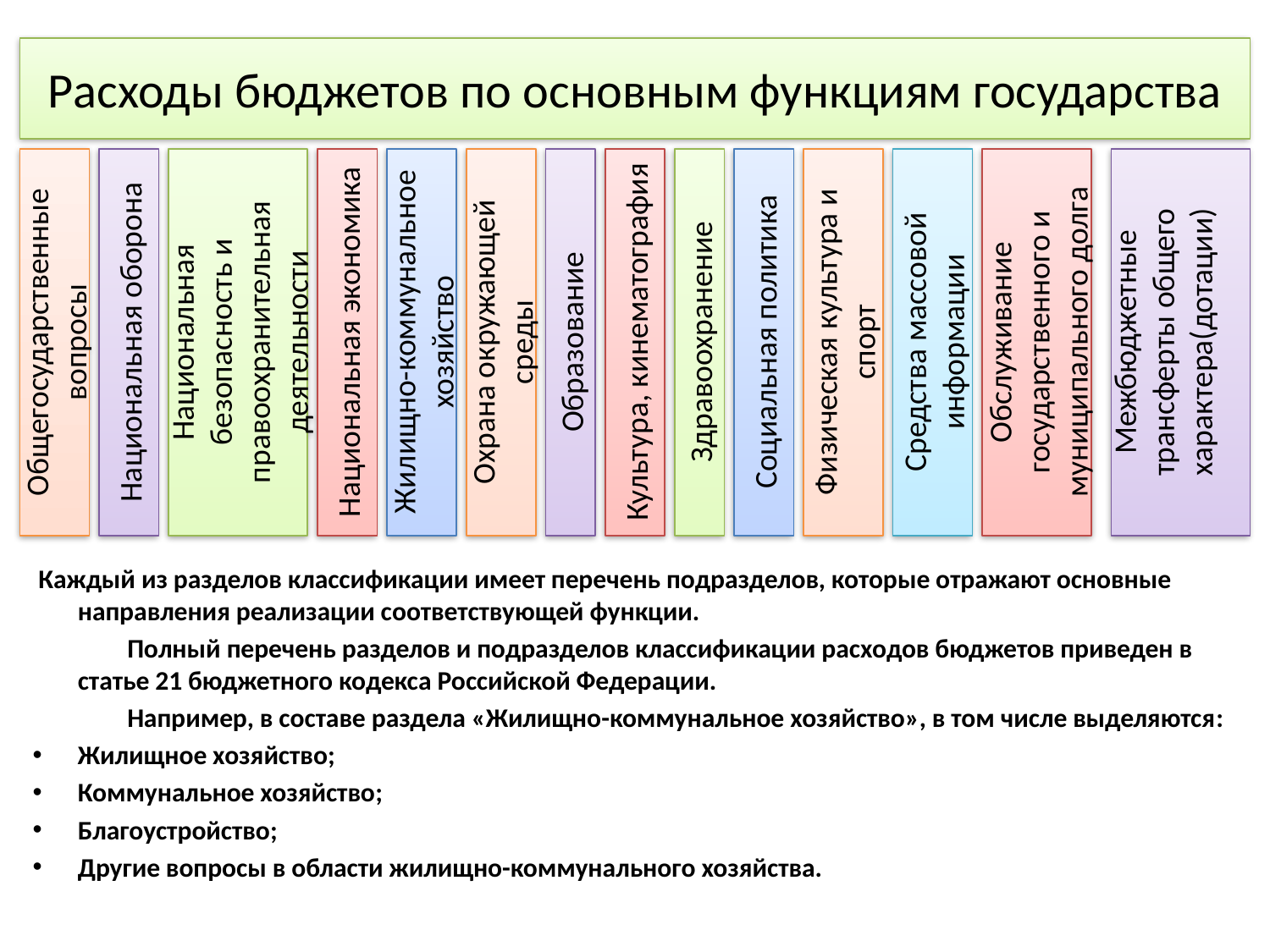

# Расходы бюджетов по основным функциям государства

 Каждый из разделов классификации имеет перечень подразделов, которые отражают основные направления реализации соответствующей функции.
                Полный перечень разделов и подразделов классификации расходов бюджетов приведен в статье 21 бюджетного кодекса Российской Федерации.
                Например, в составе раздела «Жилищно-коммунальное хозяйство», в том числе выделяются:
Жилищное хозяйство;
Коммунальное хозяйство;
Благоустройство;
Другие вопросы в области жилищно-коммунального хозяйства.

Общегосударственные вопросы
Национальная оборона
Национальная безопасность и правоохранительная деятельности
Национальная экономика
Жилищно-коммунальное хозяйство
Охрана окружающей среды
Образование
Культура, кинематография
Здравоохранение
Социальная политика
Физическая культура и спорт
Средства массовой информации
Обслуживание государственного и муниципального долга
Межбюджетные трансферты общего характера(дотации)